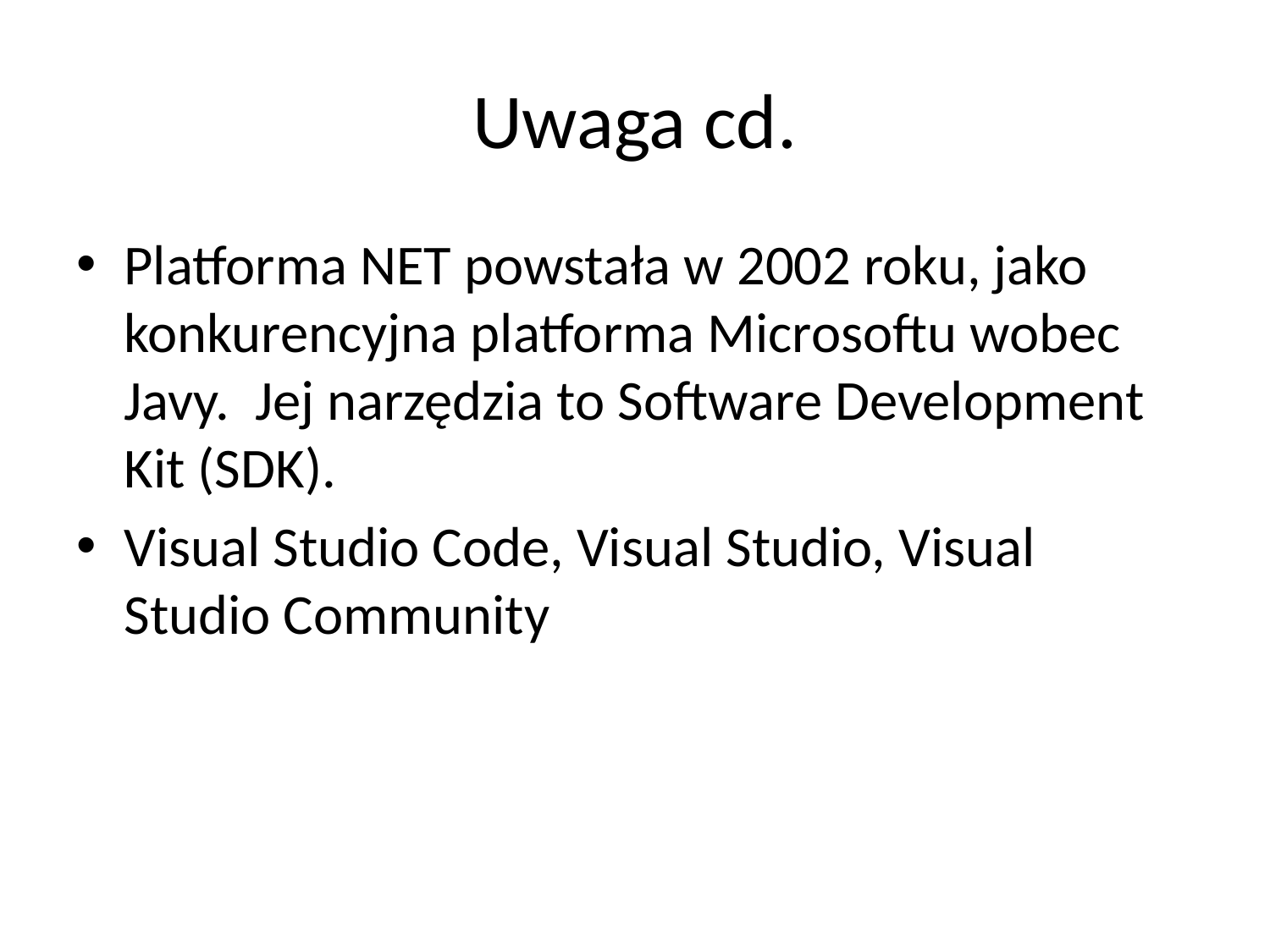

# Uwaga cd.
Platforma NET powstała w 2002 roku, jako konkurencyjna platforma Microsoftu wobec Javy.  Jej narzędzia to Software Development Kit (SDK).
Visual Studio Code, Visual Studio, Visual Studio Community